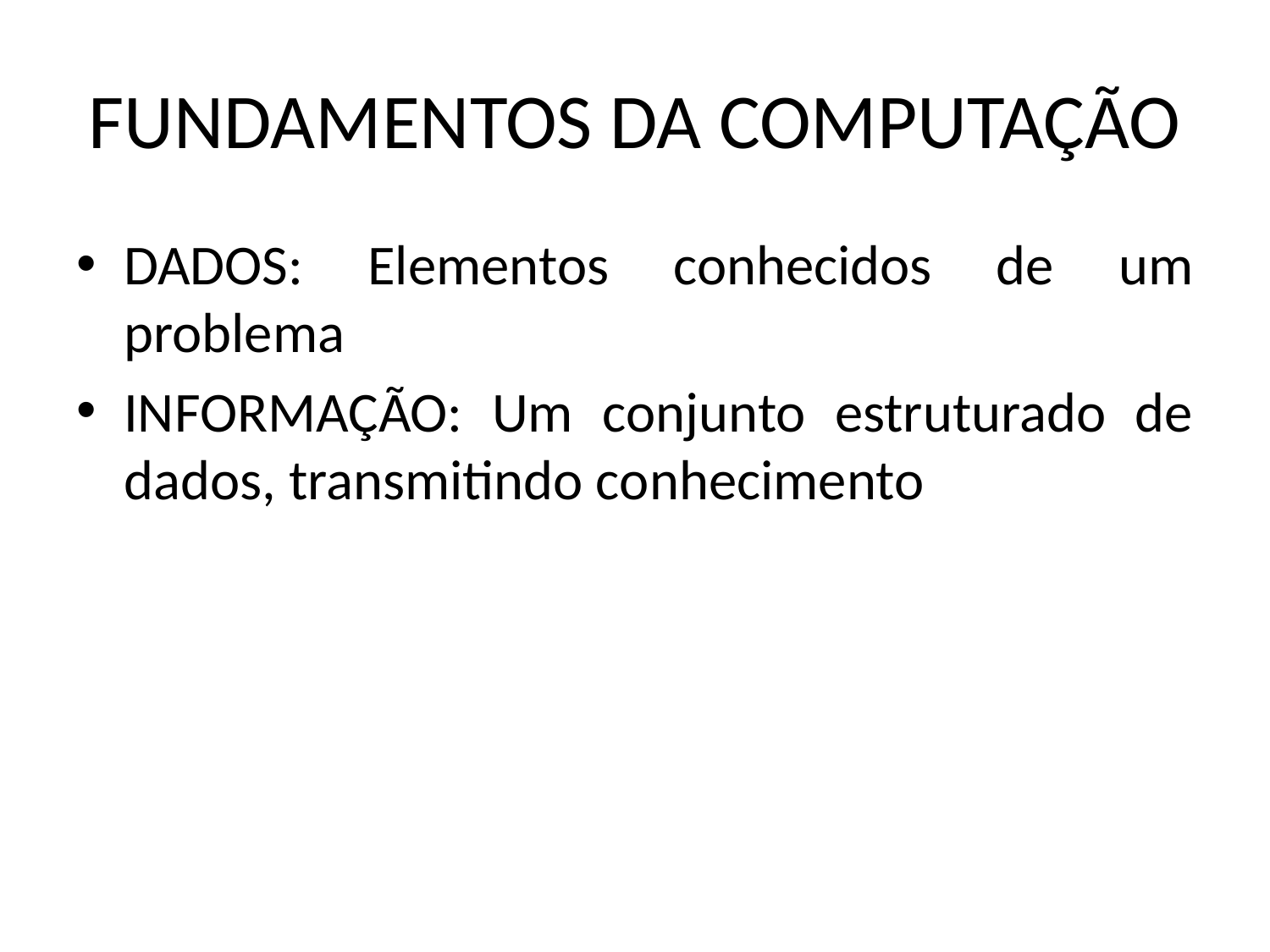

# FUNDAMENTOS DA COMPUTAÇÃO
DADOS: Elementos conhecidos de um problema
INFORMAÇÃO: Um conjunto estruturado de dados, transmitindo conhecimento